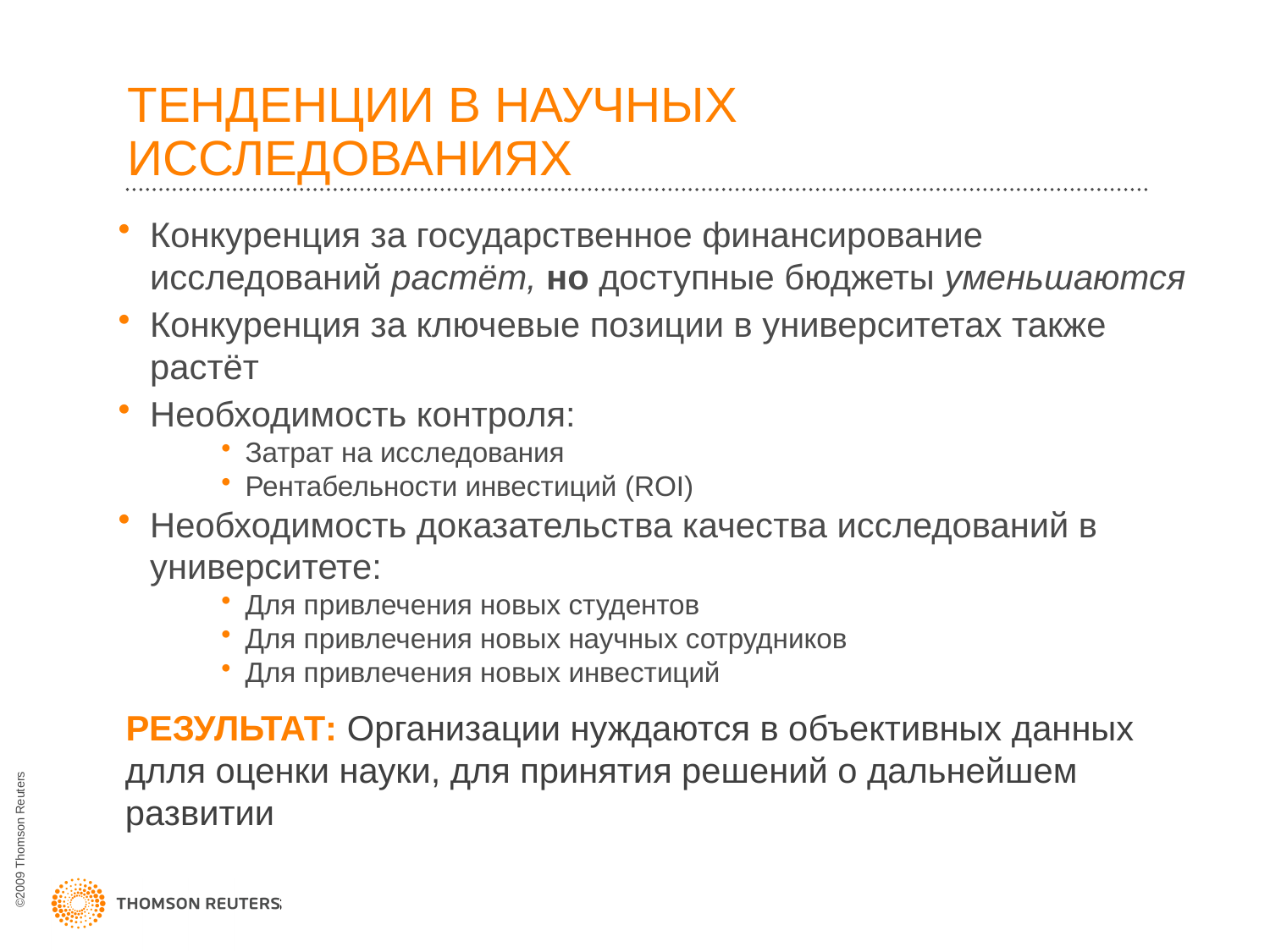

# ТЕНДЕНЦИИ В НАУЧНЫХ ИССЛЕДОВАНИЯХ
Конкуренция за государственное финансирование исследований растёт, но доступные бюджеты уменьшаются
Конкуренция за ключевые позиции в университетах также растёт
Необходимость контроля:
Затрат на исследования
Рентабельности инвестиций (ROI)
Необходимость доказательства качества исследований в университете:
Для привлечения новых студентов
Для привлечения новых научных сотрудников
Для привлечения новых инвестиций
РЕЗУЛЬТАТ: Организации нуждаются в объективных данных длля оценки науки, для принятия решений о дальнейшем развитии
34